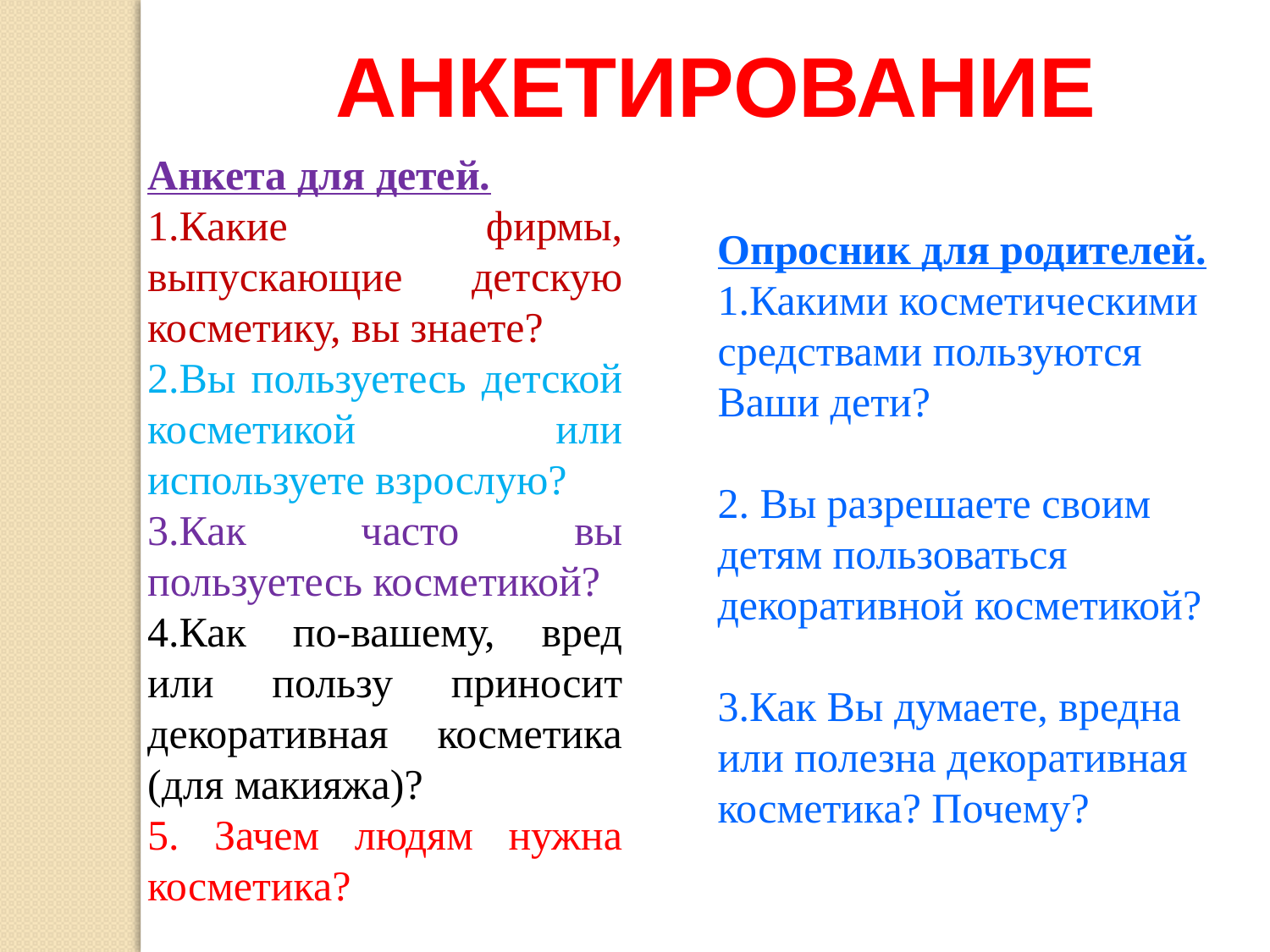

АНКЕТИРОВАНИЕ
Анкета для детей.
1.Какие фирмы, выпускающие детскую косметику, вы знаете?
2.Вы пользуетесь детской косметикой или используете взрослую?
3.Как часто вы пользуетесь косметикой?
4.Как по-вашему, вред или пользу приносит декоративная косметика (для макияжа)?
5. Зачем людям нужна косметика?
Опросник для родителей.
1.Какими косметическими средствами пользуются Ваши дети?

2. Вы разрешаете своим детям пользоваться декоративной косметикой?

3.Как Вы думаете, вредна или полезна декоративная косметика? Почему?